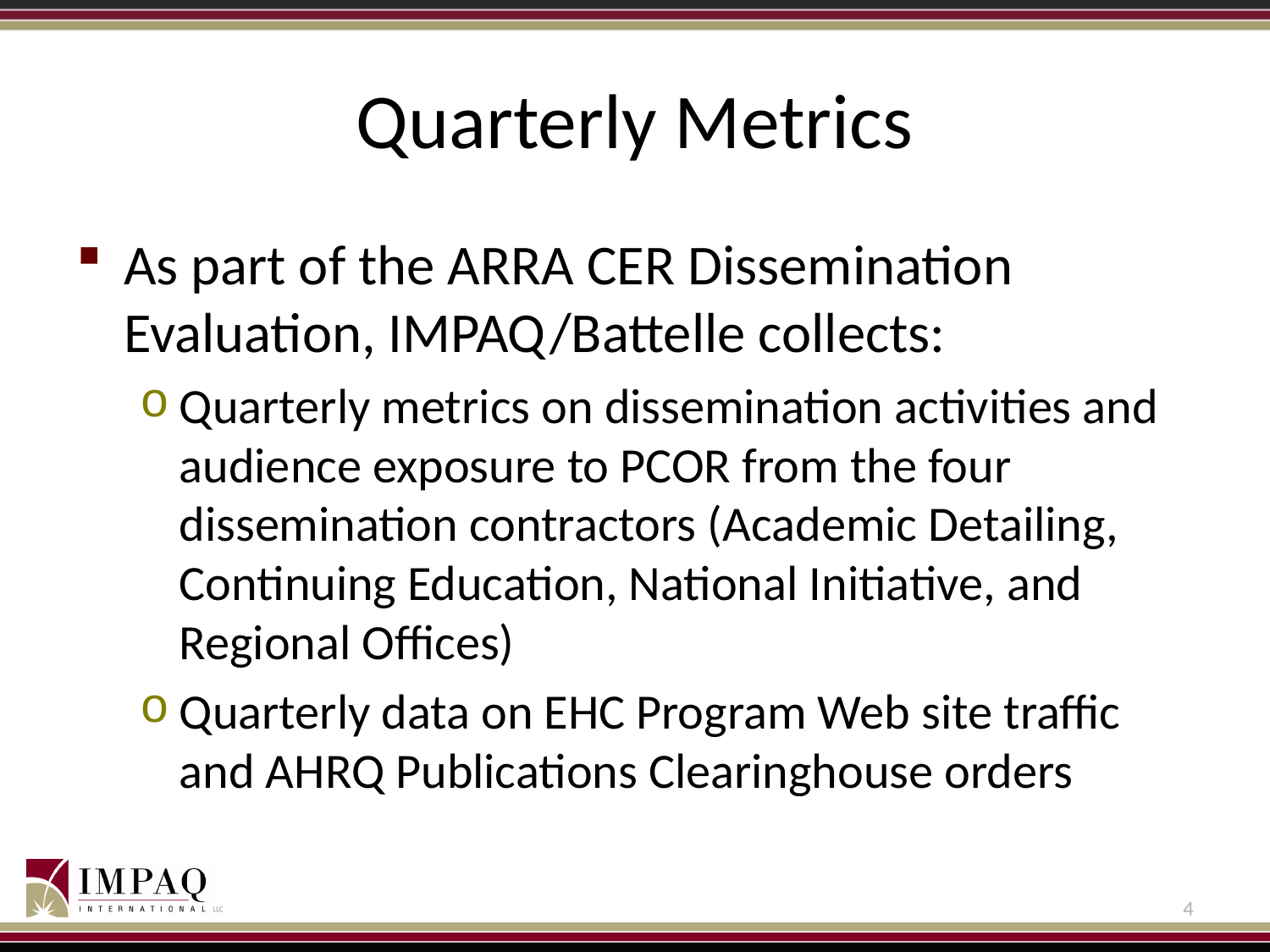

# Quarterly Metrics
As part of the ARRA CER Dissemination Evaluation, IMPAQ/Battelle collects:
Quarterly metrics on dissemination activities and audience exposure to PCOR from the four dissemination contractors (Academic Detailing, Continuing Education, National Initiative, and Regional Offices)
Quarterly data on EHC Program Web site traffic and AHRQ Publications Clearinghouse orders

4